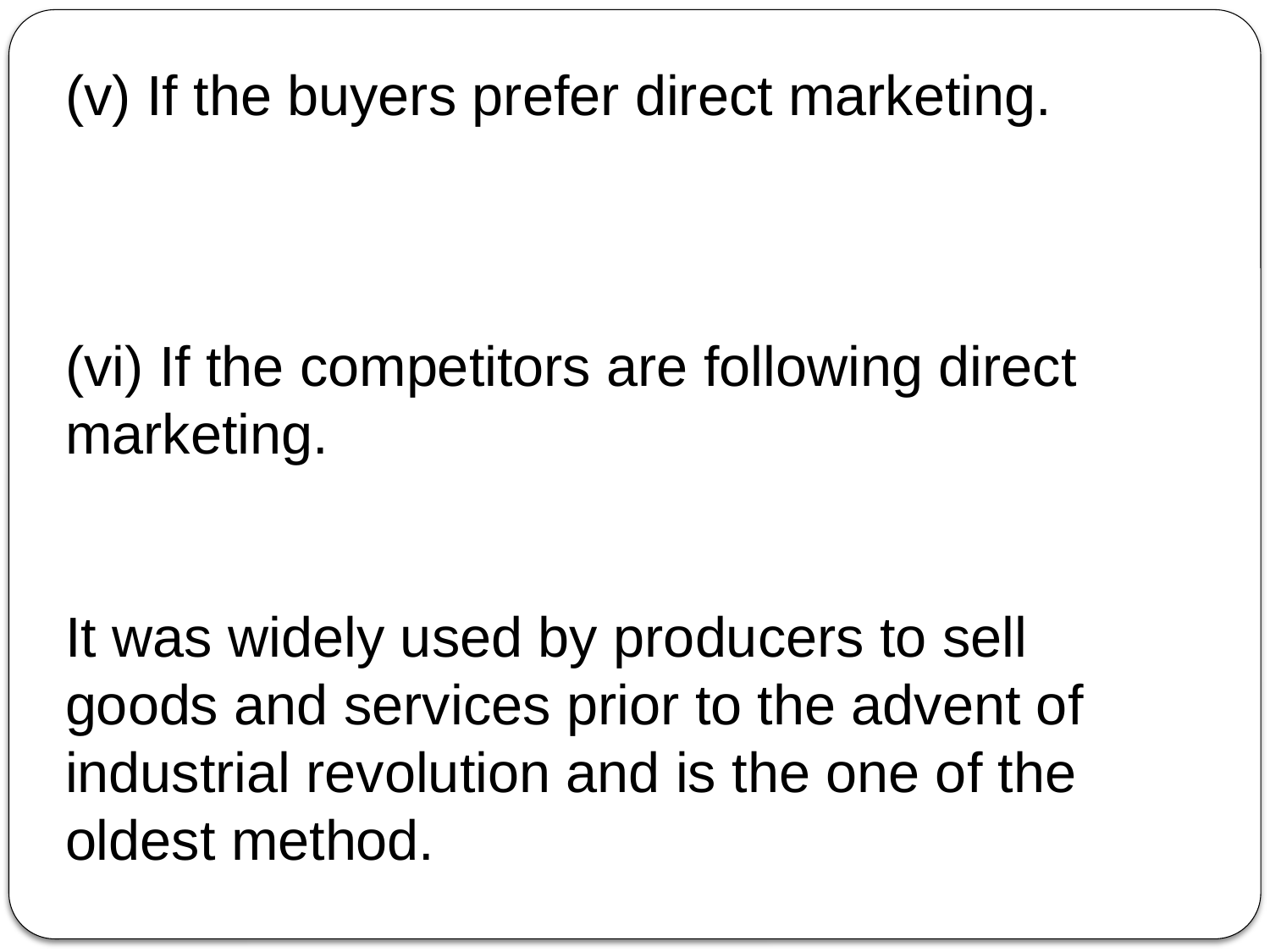

(v) If the buyers prefer direct marketing.

(vi) If the competitors are following direct marketing.

It was widely used by producers to sell goods and services prior to the advent of industrial revolution and is the one of the oldest method.